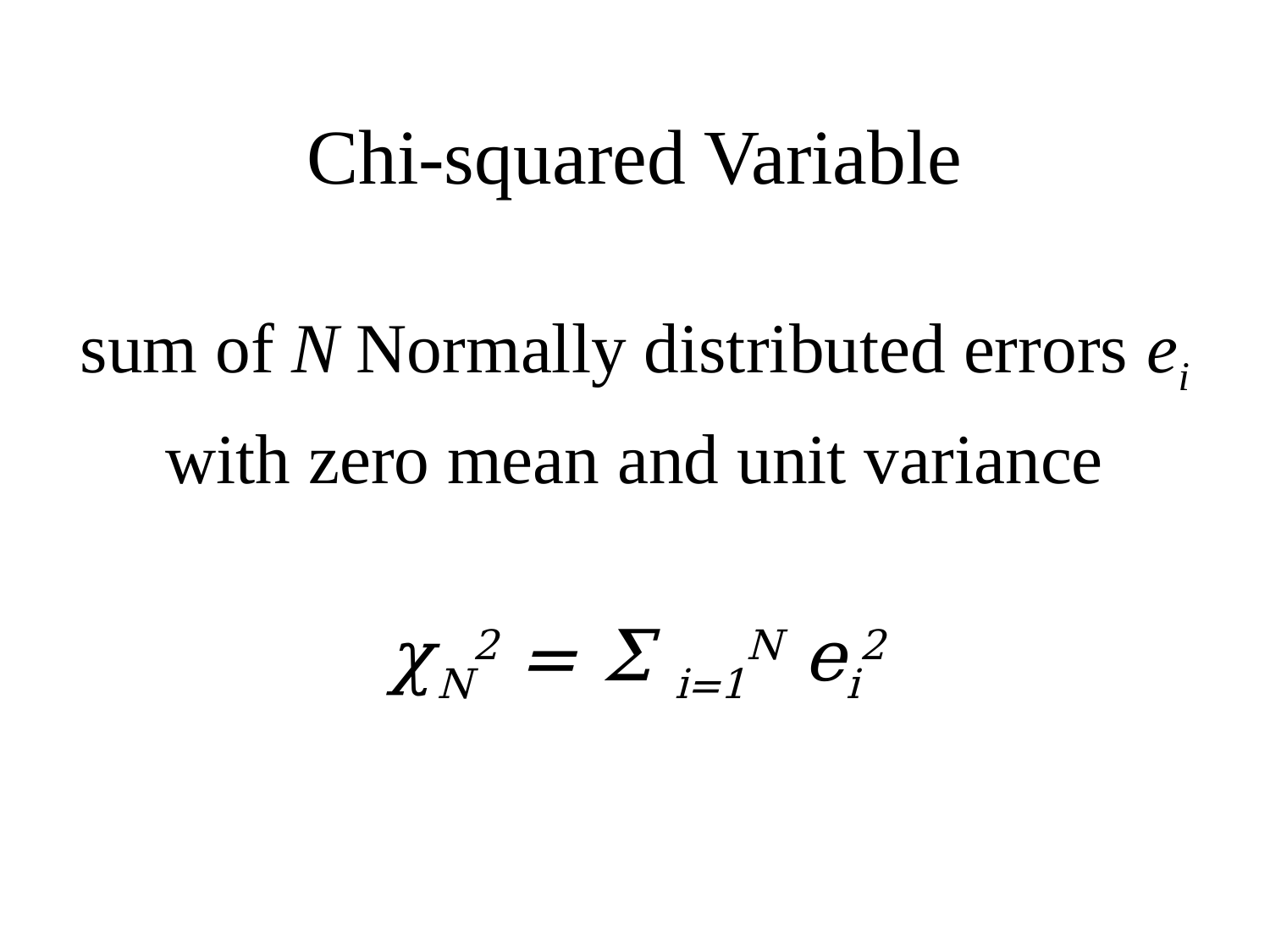

# Chi-squared Variable
sum of N Normally distributed errors ei
with zero mean and unit variance

χN2 = Σ i=1N ei2